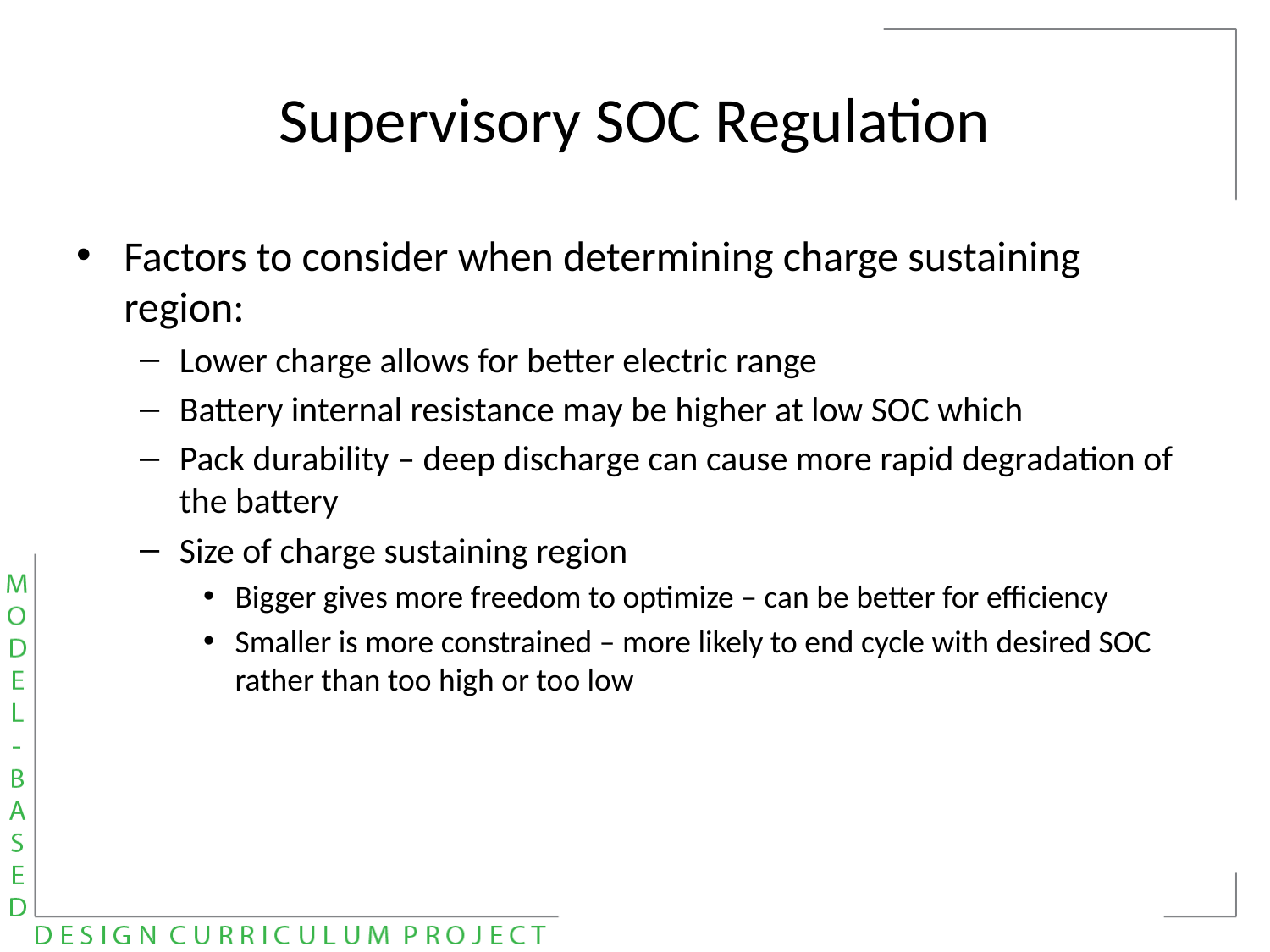

# Supervisory SOC Regulation
Factors to consider when determining charge sustaining region:
Lower charge allows for better electric range
Battery internal resistance may be higher at low SOC which
Pack durability – deep discharge can cause more rapid degradation of the battery
Size of charge sustaining region
Bigger gives more freedom to optimize – can be better for efficiency
Smaller is more constrained – more likely to end cycle with desired SOC rather than too high or too low